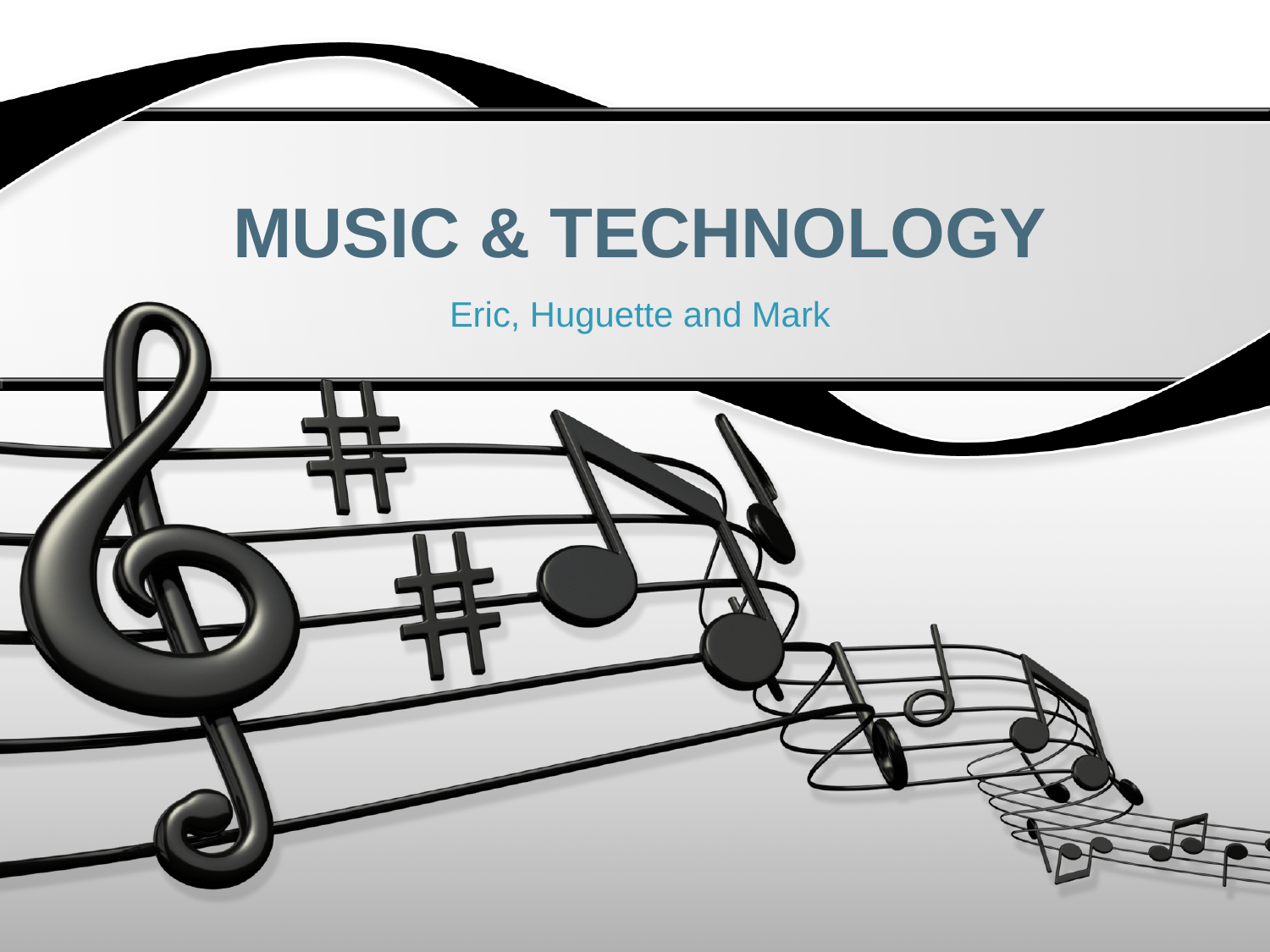

# Music & Technology
Eric, Huguette and Mark